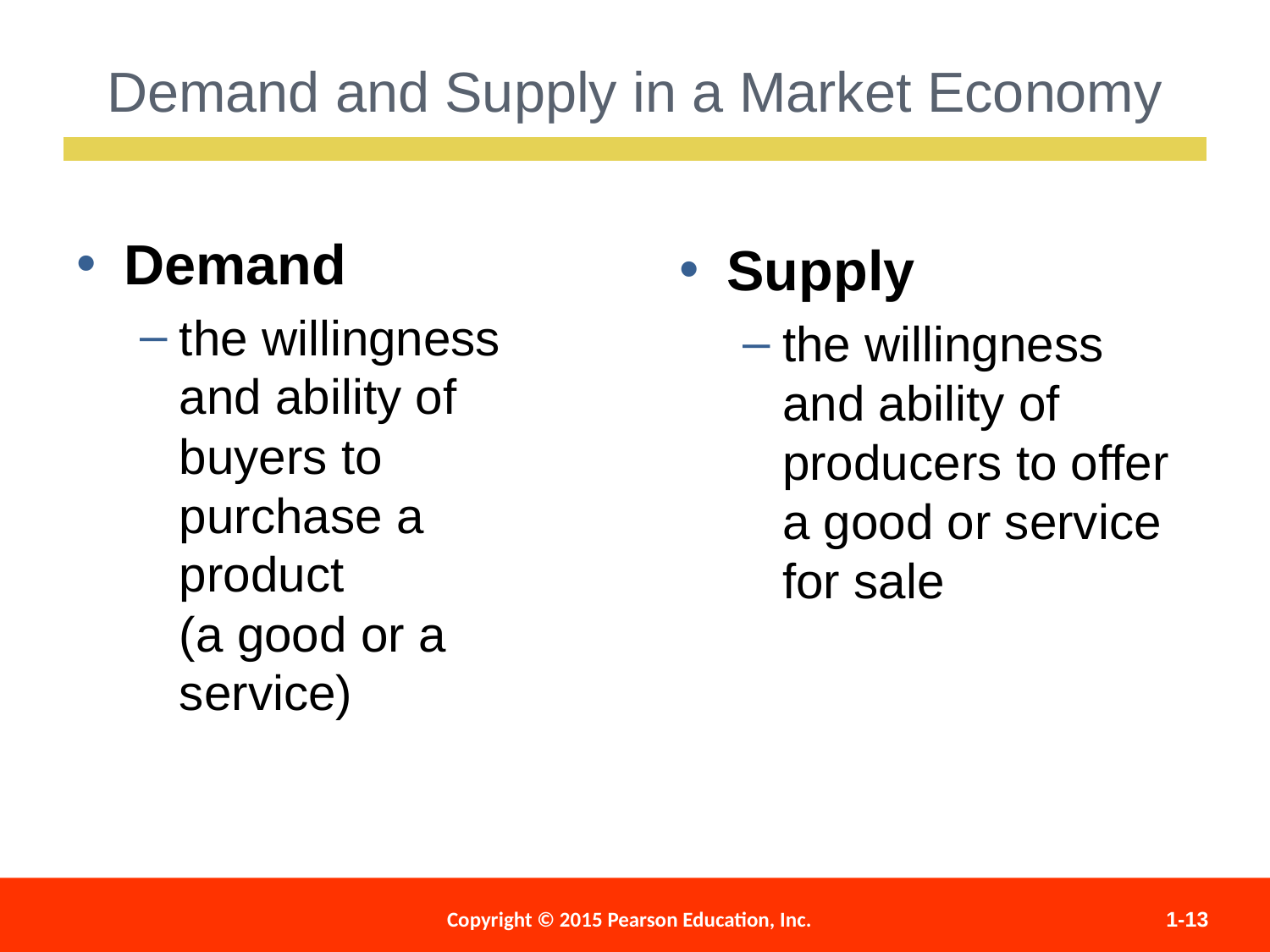

Demand and Supply in a Market Economy
Demand
the willingness and ability of buyers to purchase a product
(a good or a service)

Supply
the willingness and ability of producers to offer a good or service for sale